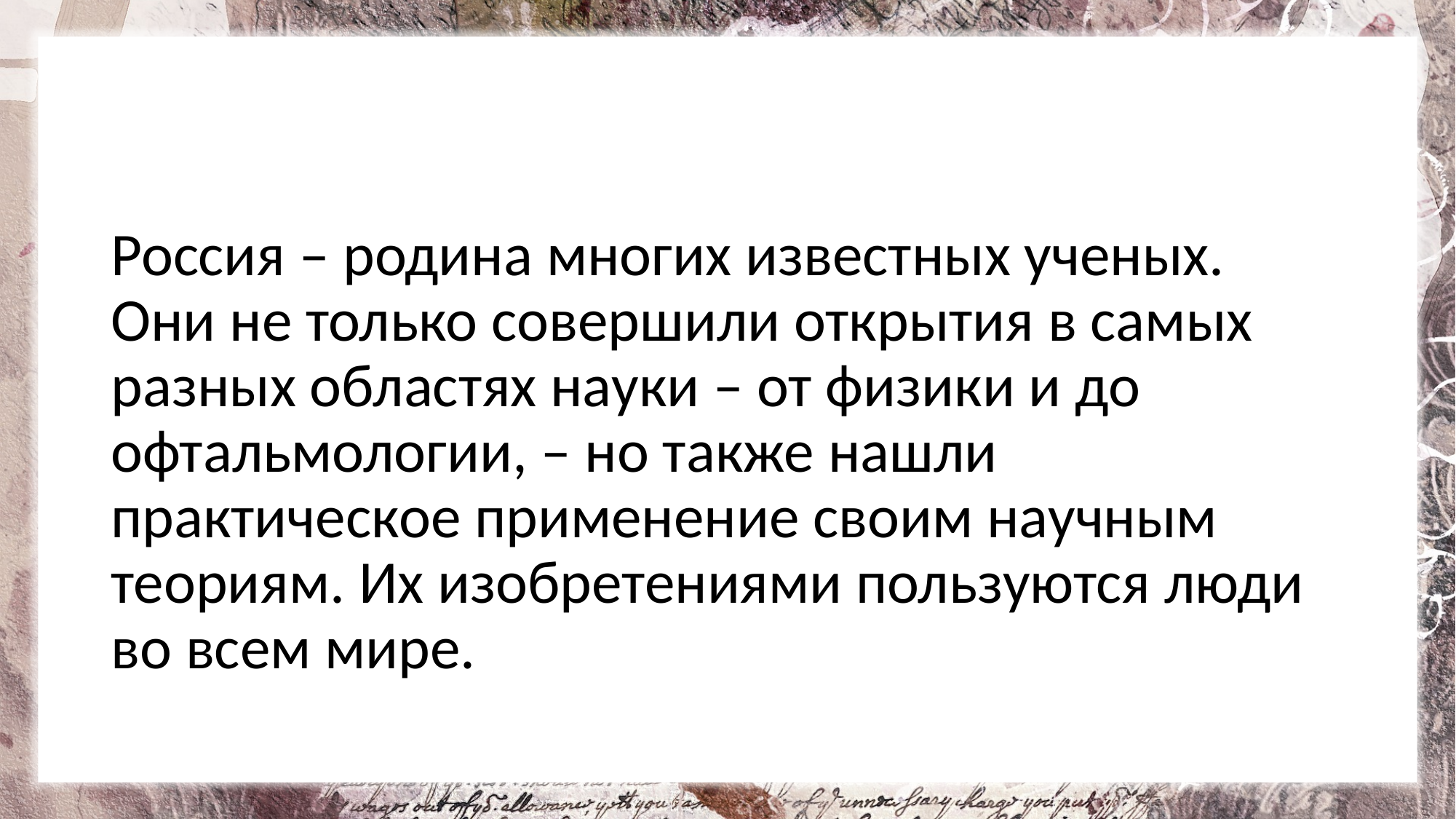

Россия – родина многих известных ученых. Они не только совершили открытия в самых разных областях науки – от физики и до офтальмологии, – но также нашли практическое применение своим научным теориям. Их изобретениями пользуются люди во всем мире.